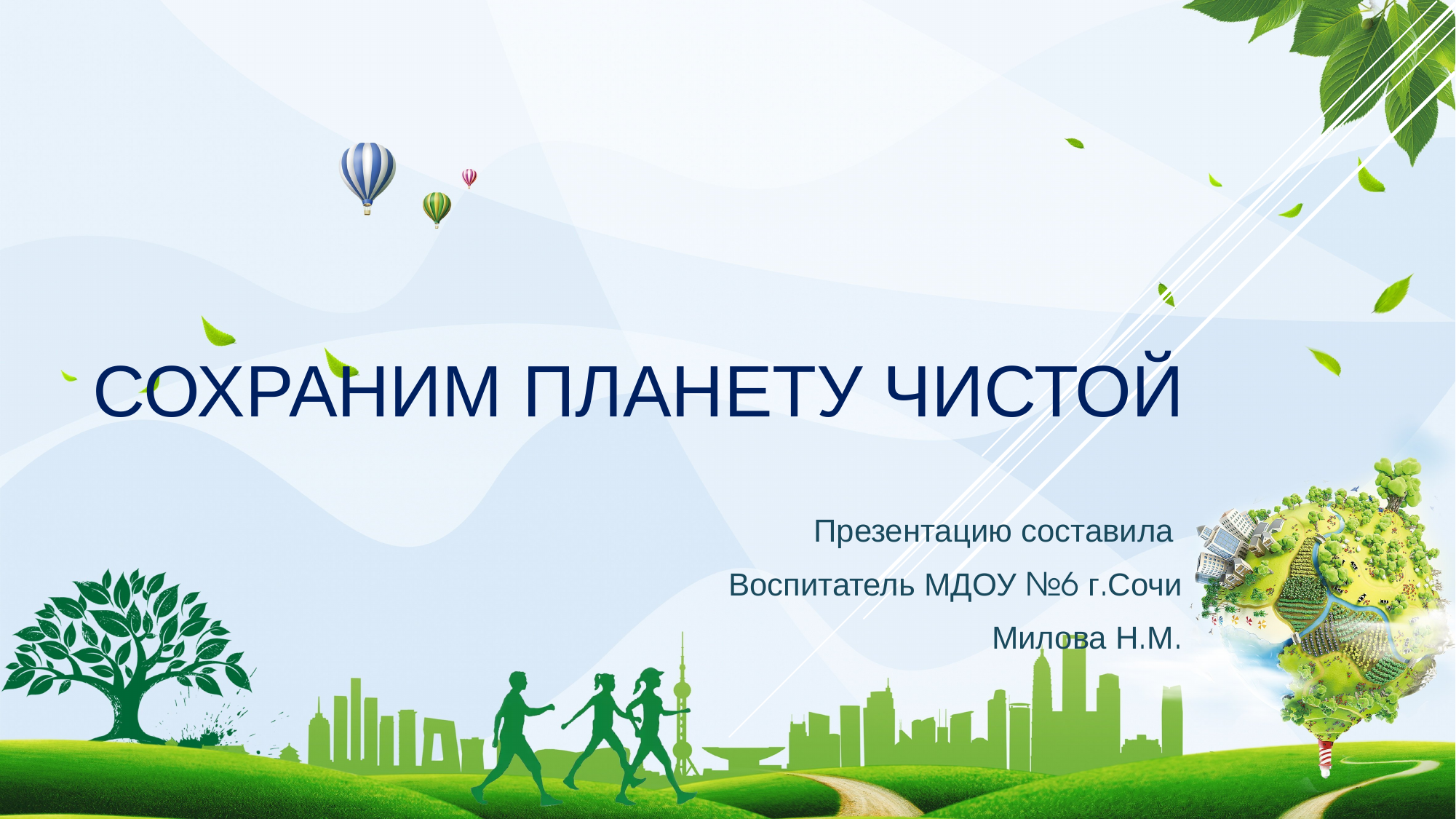

# Сохраним планету чистой
Презентацию составила
Воспитатель МДОУ №6 г.Сочи
Милова Н.М.